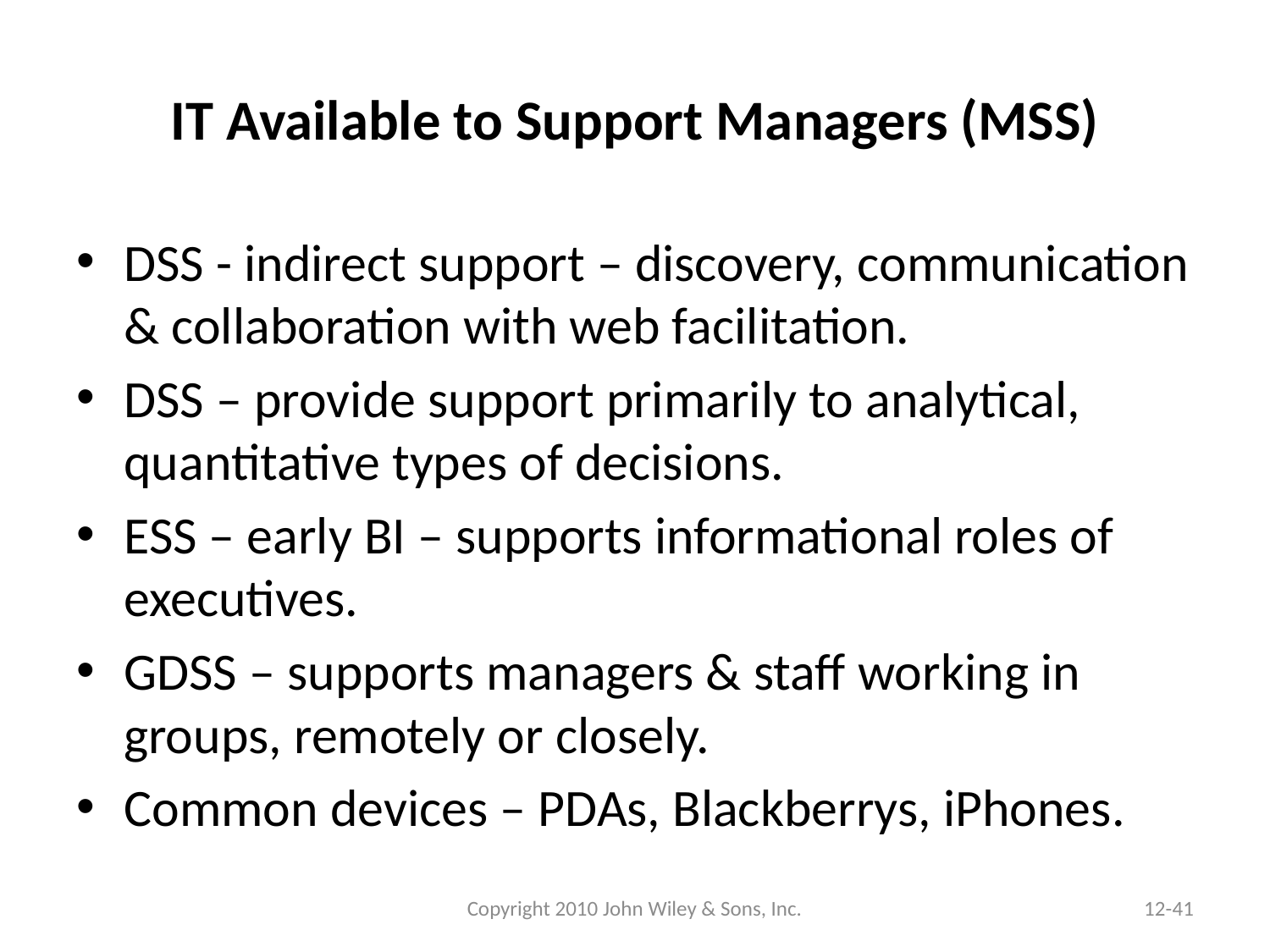

# IT Available to Support Managers (MSS)
DSS - indirect support – discovery, communication & collaboration with web facilitation.
DSS – provide support primarily to analytical, quantitative types of decisions.
ESS – early BI – supports informational roles of executives.
GDSS – supports managers & staff working in groups, remotely or closely.
Common devices – PDAs, Blackberrys, iPhones.
Copyright 2010 John Wiley & Sons, Inc.
12-41